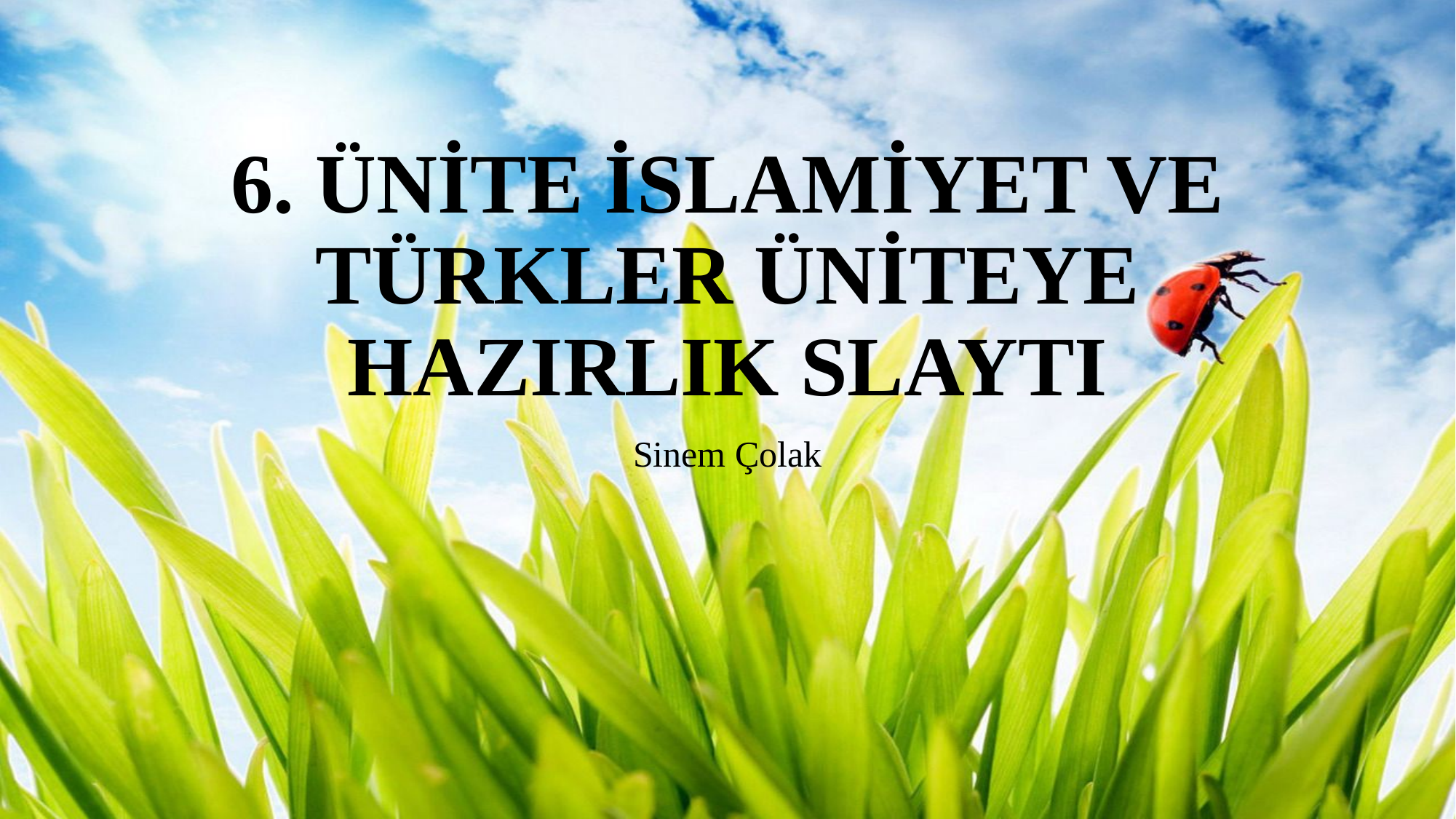

# 6. ÜNİTE İSLAMİYET VE TÜRKLER ÜNİTEYE HAZIRLIK SLAYTI
Sinem Çolak